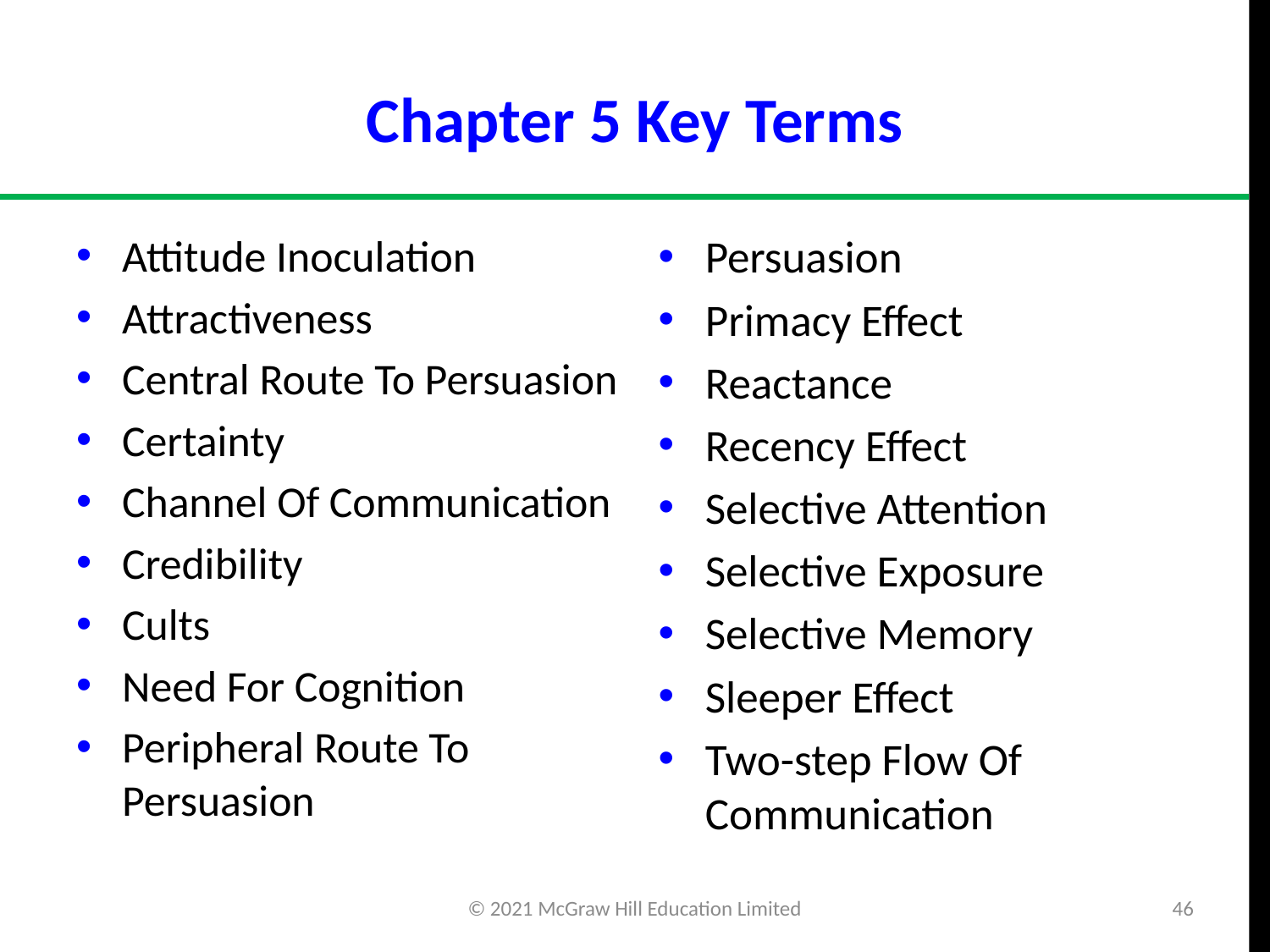

# Chapter 5 Key Terms
Attitude Inoculation
Attractiveness
Central Route To Persuasion
Certainty
Channel Of Communication
Credibility
Cults
Need For Cognition
Peripheral Route To Persuasion

Persuasion
Primacy Effect
Reactance
Recency Effect
Selective Attention
Selective Exposure
Selective Memory
Sleeper Effect
Two-step Flow Of Communication

© 2021 McGraw Hill Education Limited
46